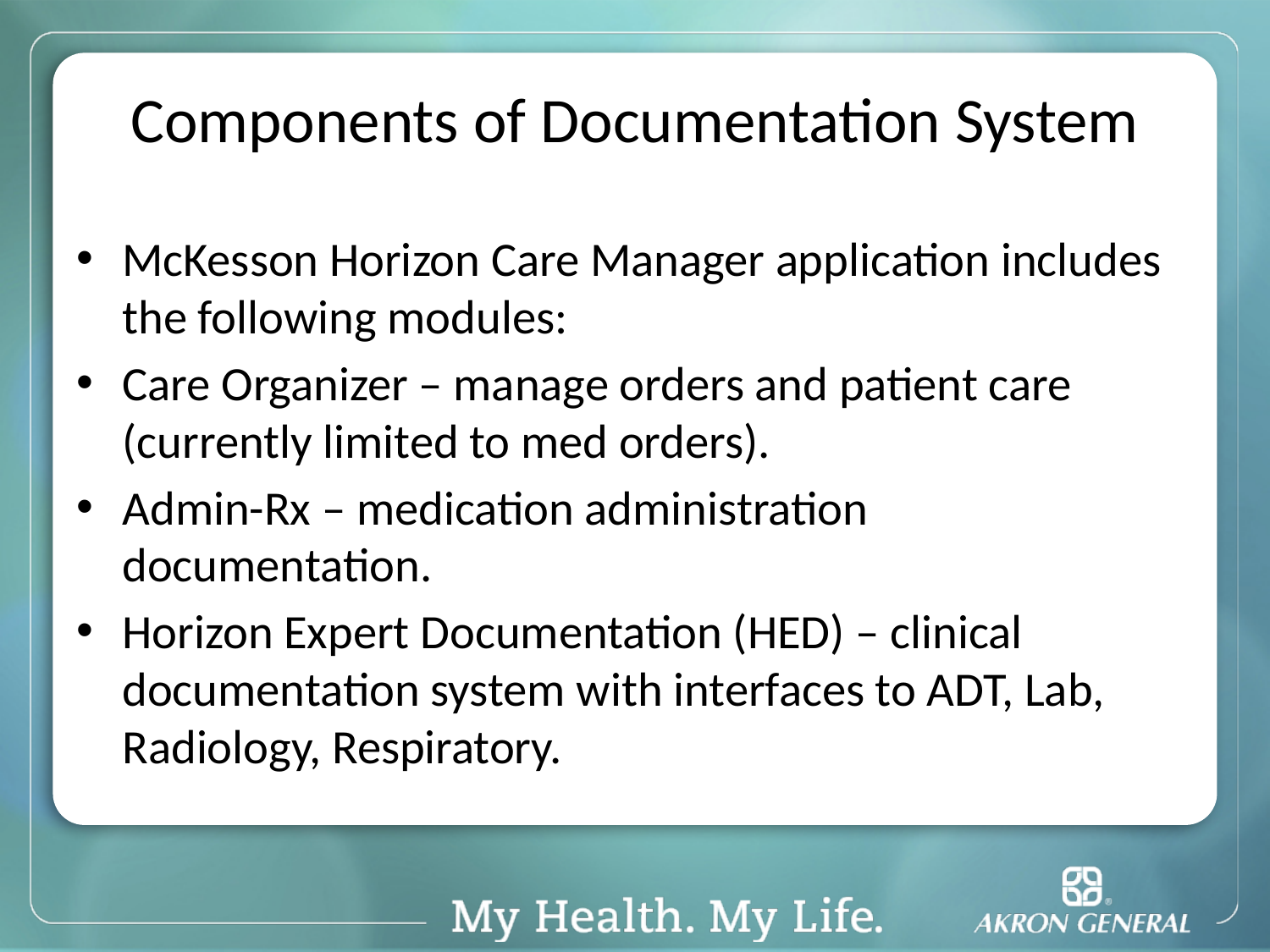

# Components of Documentation System
McKesson Horizon Care Manager application includes the following modules:
Care Organizer – manage orders and patient care (currently limited to med orders).
Admin-Rx – medication administration documentation.
Horizon Expert Documentation (HED) – clinical documentation system with interfaces to ADT, Lab, Radiology, Respiratory.